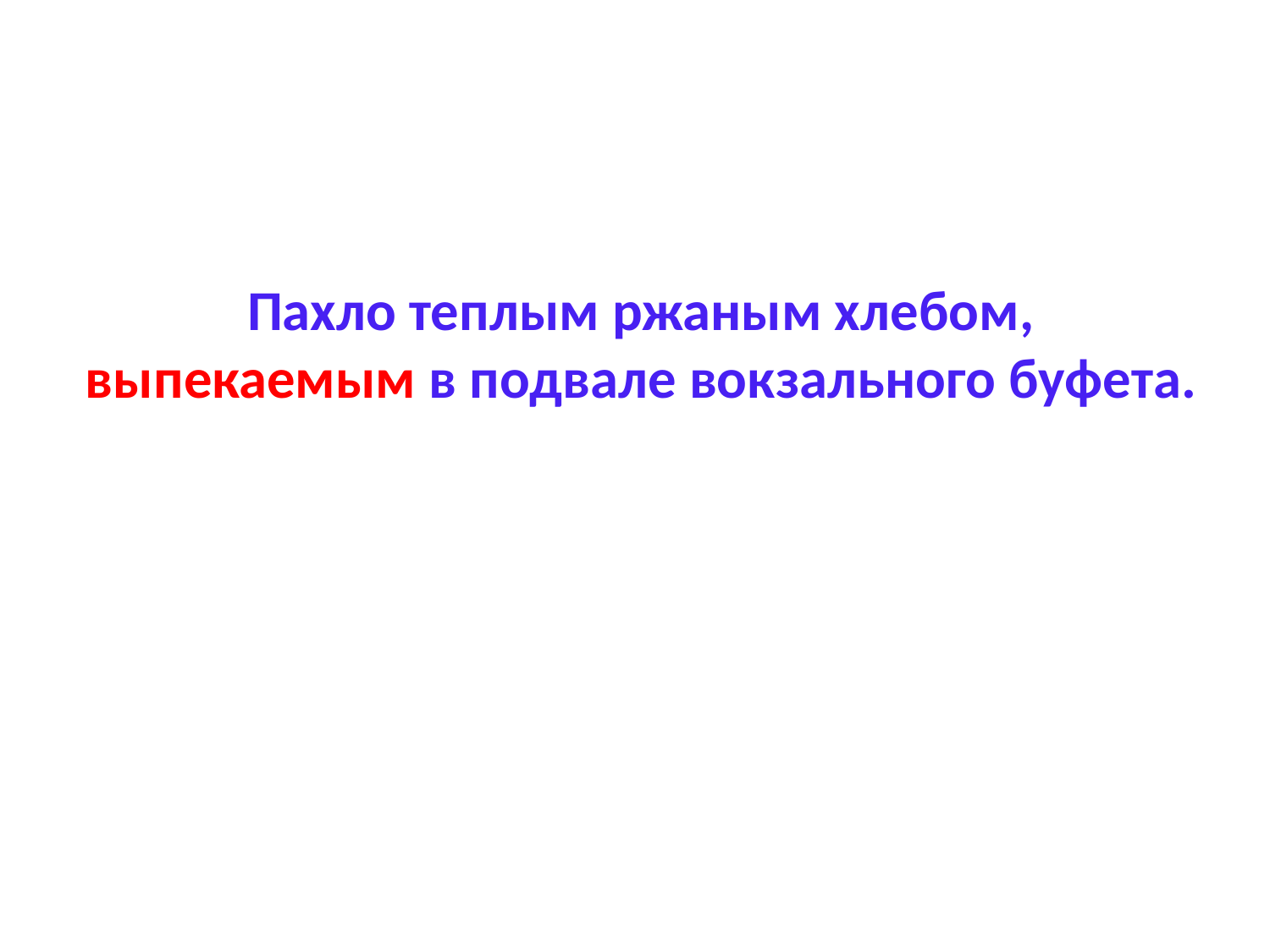

#
Пахло теплым ржаным хлебом, выпекаемым в подвале вокзального буфета.